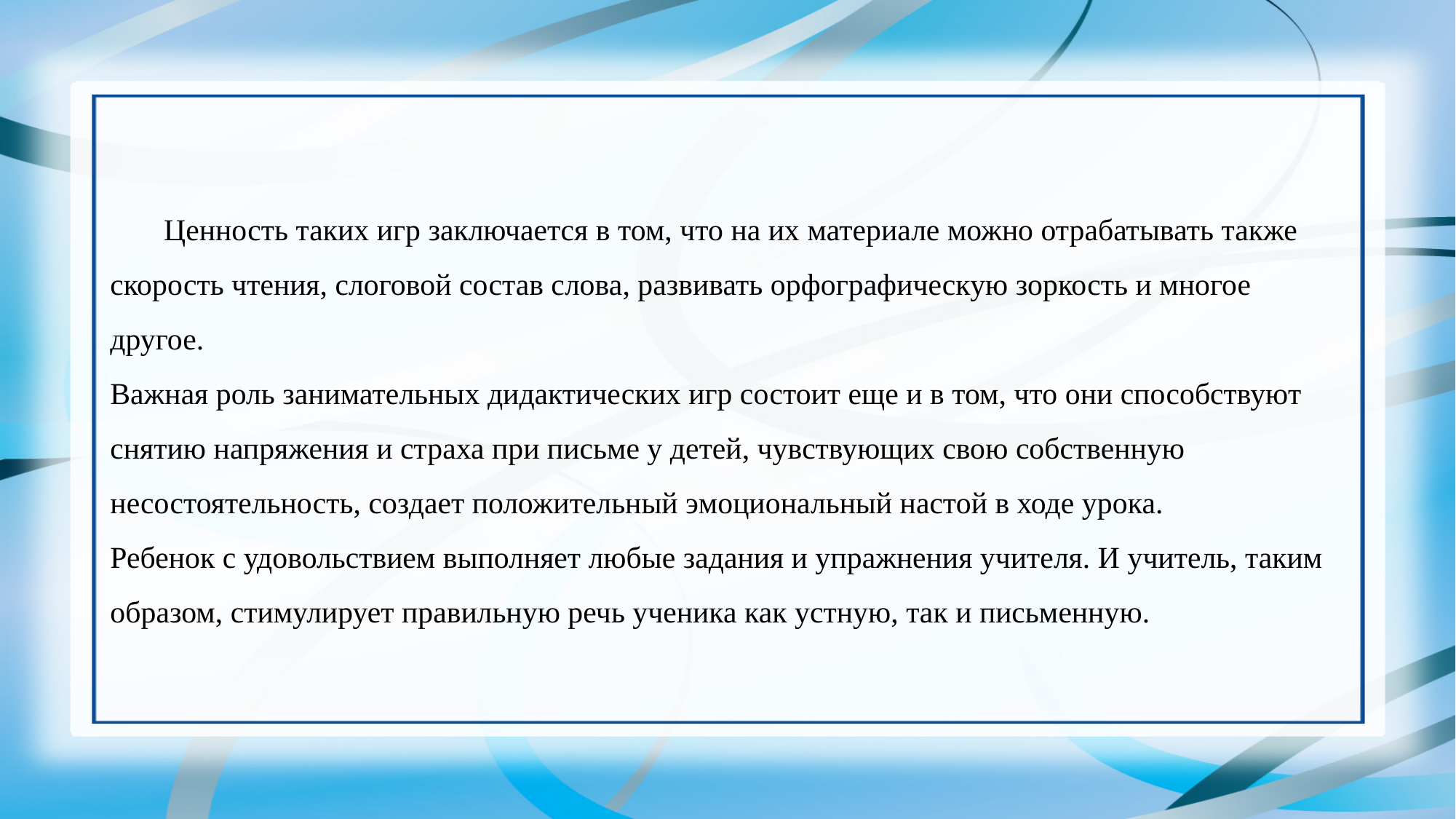

Ценность таких игр заключается в том, что на их материале можно отрабатывать также скорость чтения, слоговой состав слова, развивать орфографическую зоркость и многое другое.
Важная роль занимательных дидактических игр состоит еще и в том, что они способствуют снятию напряжения и страха при письме у детей, чувствующих свою собственную несостоятельность, создает положительный эмоциональный настой в ходе урока.
Ребенок с удовольствием выполняет любые задания и упражнения учителя. И учитель, таким образом, стимулирует правильную речь ученика как устную, так и письменную.